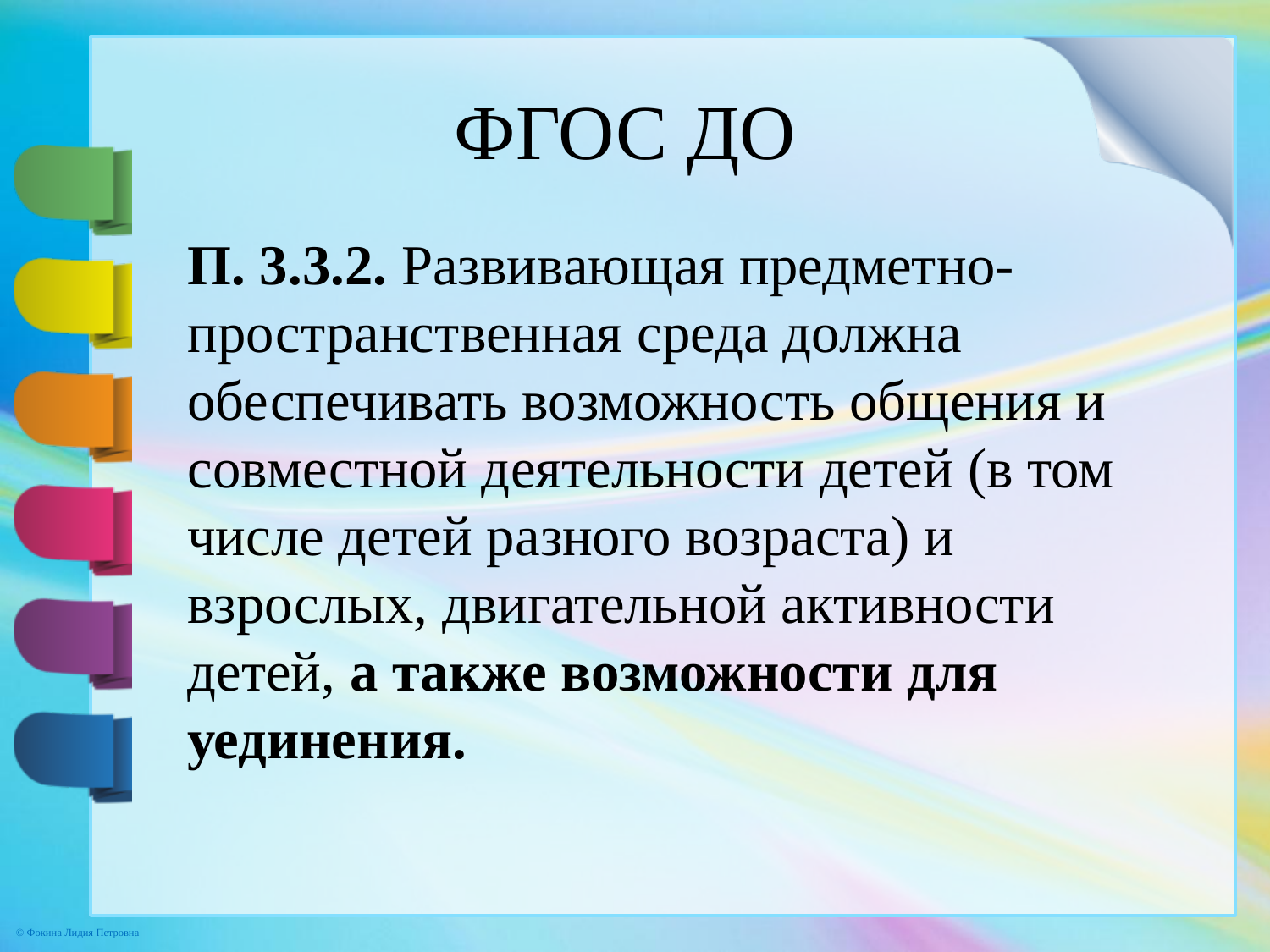

# ФГОС ДО
П. 3.3.2. Развивающая предметно-пространственная среда должна обеспечивать возможность общения и совместной деятельности детей (в том числе детей разного возраста) и взрослых, двигательной активности детей, а также возможности для уединения.